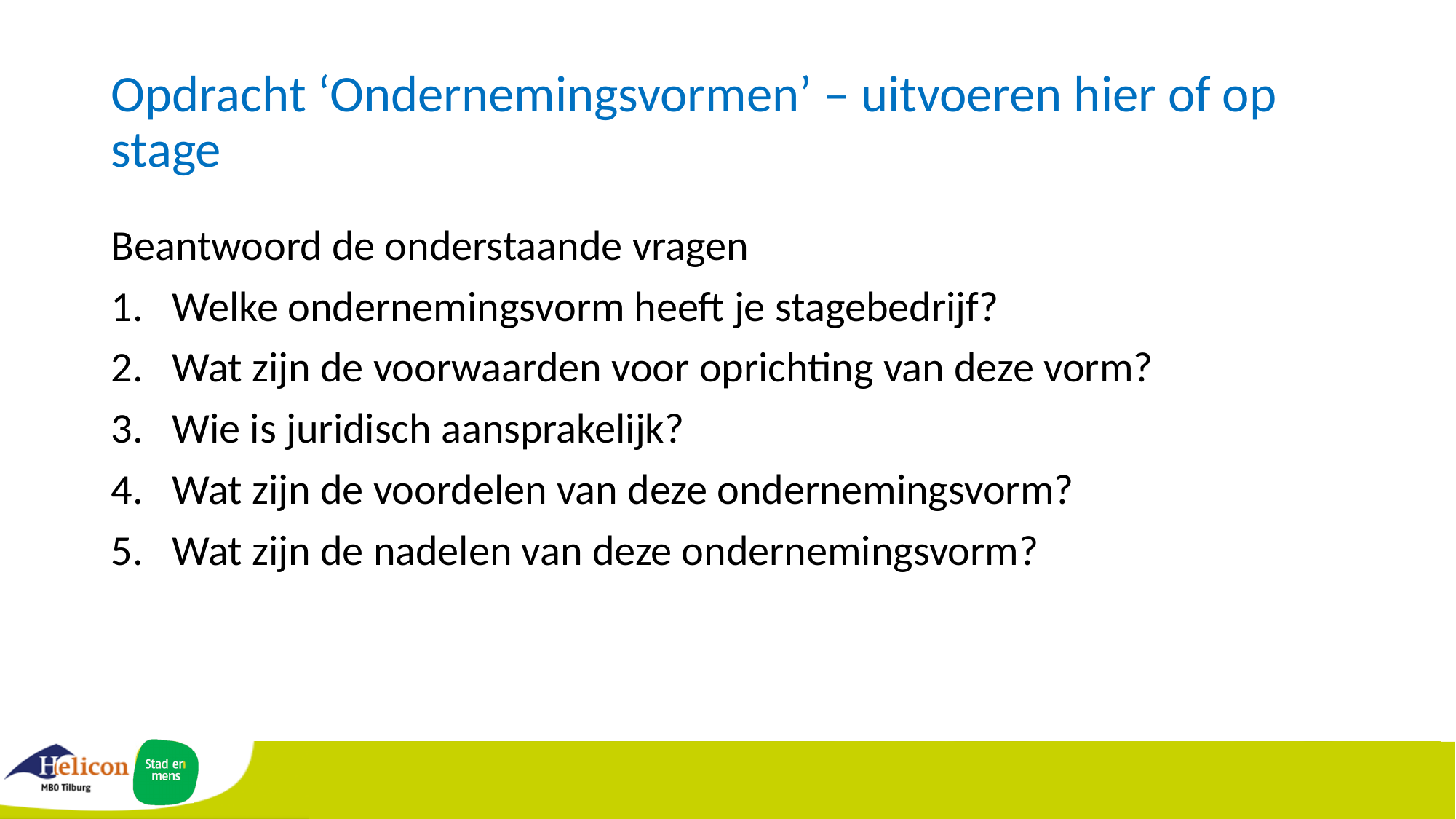

# Opdracht ‘Ondernemingsvormen’ – uitvoeren hier of op stage
Beantwoord de onderstaande vragen
Welke ondernemingsvorm heeft je stagebedrijf?
Wat zijn de voorwaarden voor oprichting van deze vorm?
Wie is juridisch aansprakelijk?
Wat zijn de voordelen van deze ondernemingsvorm?
Wat zijn de nadelen van deze ondernemingsvorm?